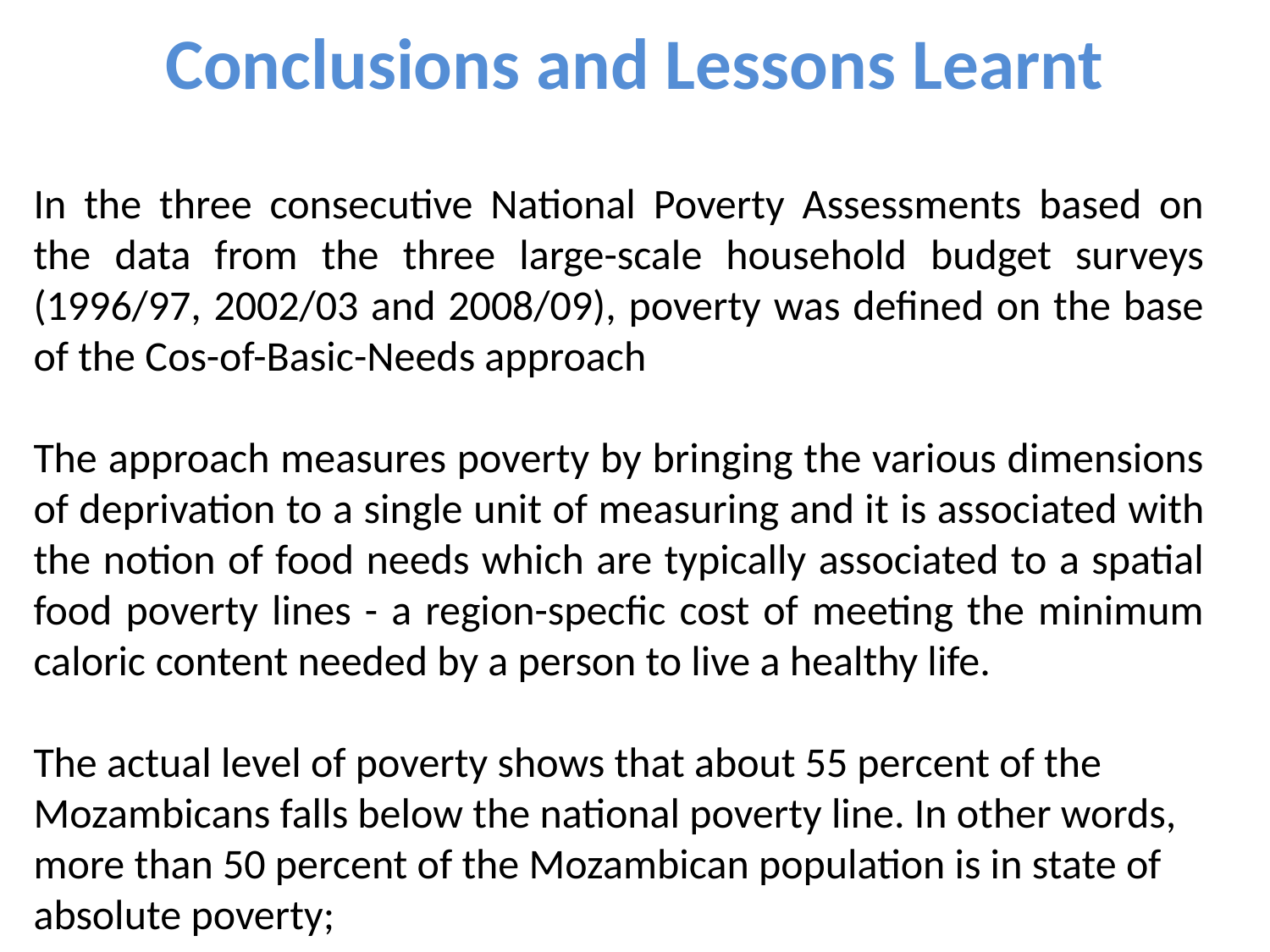

# Conclusions and Lessons Learnt

In the three consecutive National Poverty Assessments based on the data from the three large-scale household budget surveys (1996/97, 2002/03 and 2008/09), poverty was defined on the base of the Cos-of-Basic-Needs approach

The approach measures poverty by bringing the various dimensions of deprivation to a single unit of measuring and it is associated with the notion of food needs which are typically associated to a spatial food poverty lines - a region-specfic cost of meeting the minimum caloric content needed by a person to live a healthy life.

The actual level of poverty shows that about 55 percent of the Mozambicans falls below the national poverty line. In other words, more than 50 percent of the Mozambican population is in state of absolute poverty;